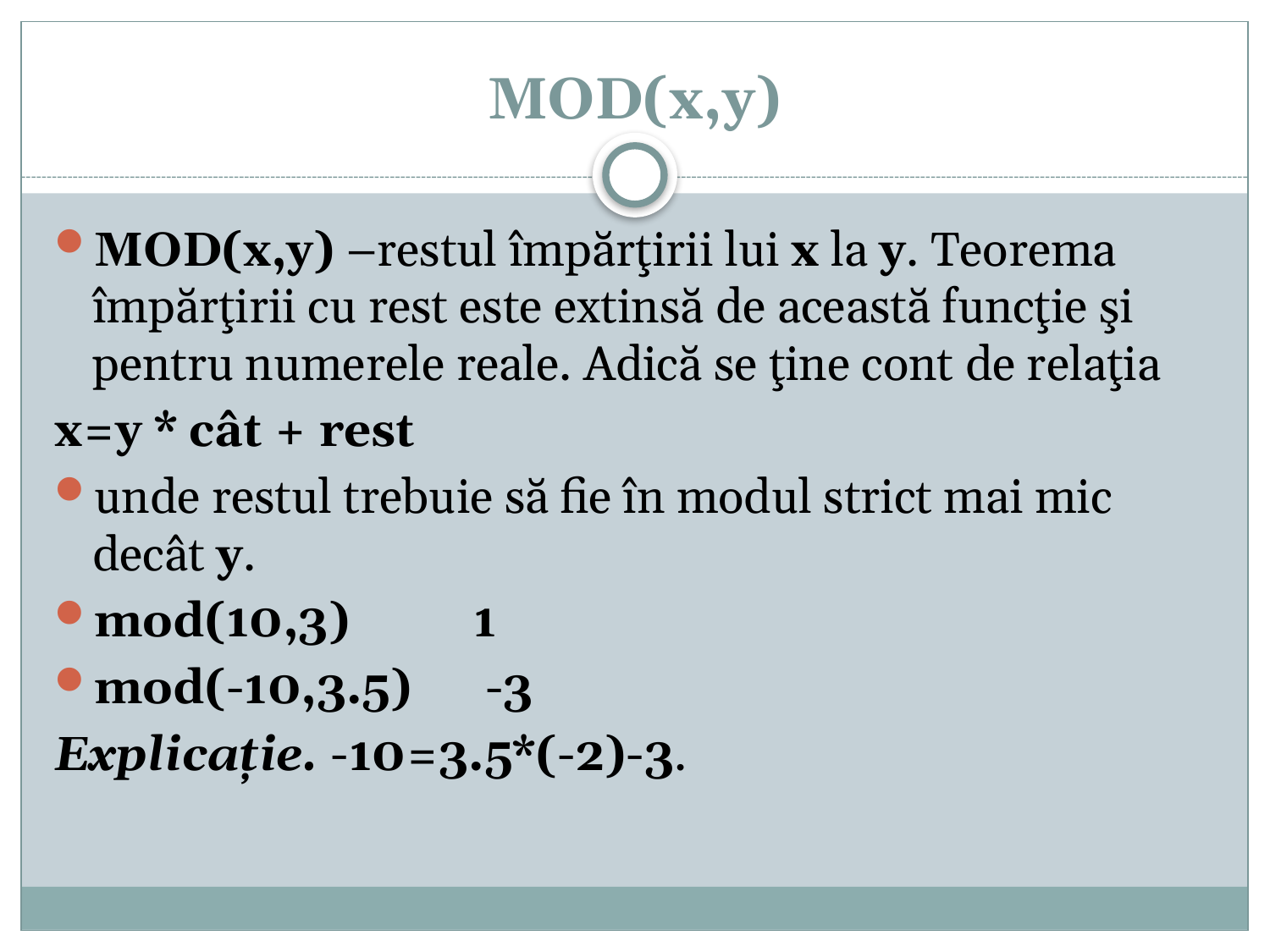

# MOD(x,y)
MOD(x,y) –restul împărţirii lui x la y. Teorema împărţirii cu rest este extinsă de această funcţie şi pentru numerele reale. Adică se ţine cont de relaţia
x=y * cât + rest
unde restul trebuie să fie în modul strict mai mic decât y.
mod(10,3)    	1
mod(-10,3.5)	 -3
Explicaţie. -10=3.5*(-2)-3.